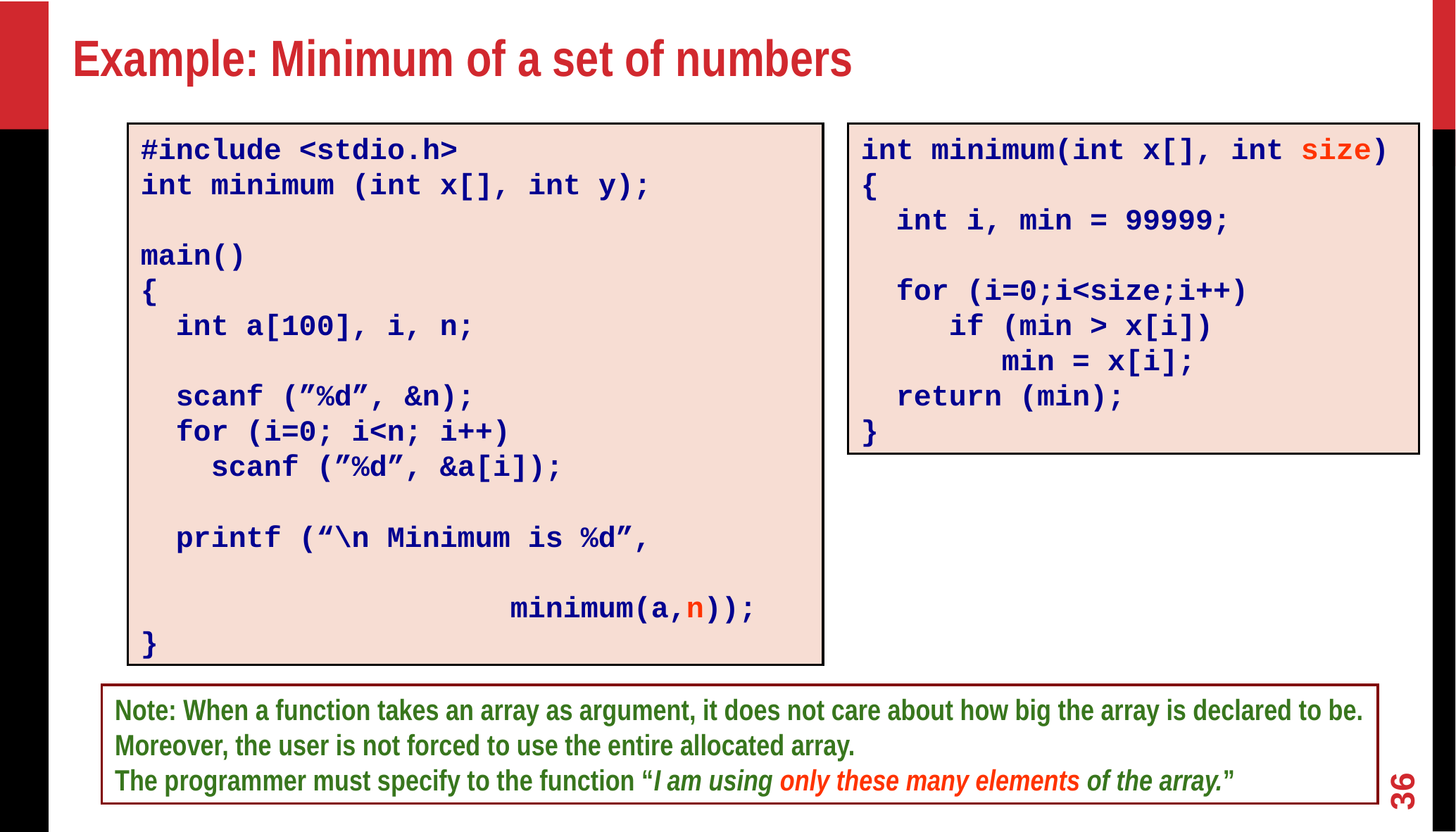

# Example: Minimum of a set of numbers
int minimum(int x[], int size)
{
  int i, min = 99999;

  for (i=0;i<size;i++)
     if (min > x[i])
        min = x[i];
  return (min);
}
#include <stdio.h>
int minimum (int x[], int y);

main()
{
  int a[100], i, n;

  scanf (”%d”, &n);
  for (i=0; i<n; i++)
    scanf (”%d”, &a[i]);

  printf (“\n Minimum is %d”,
                     minimum(a,n));
}
Note: When a function takes an array as argument, it does not care about how big the array is declared to be.
Moreover, the user is not forced to use the entire allocated array.
The programmer must specify to the function “I am using only these many elements of the array.”
36